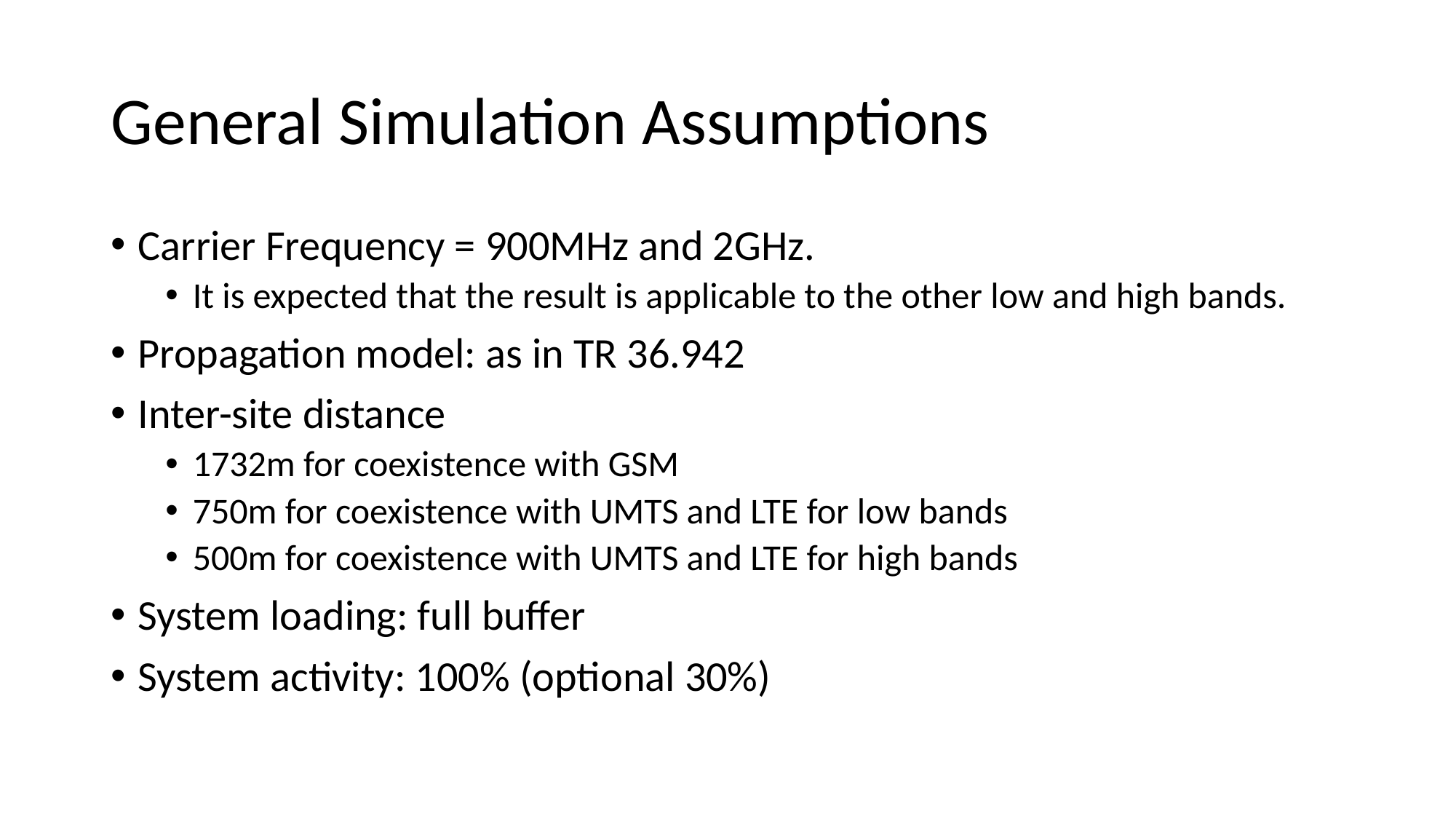

# General Simulation Assumptions
Carrier Frequency = 900MHz and 2GHz.
It is expected that the result is applicable to the other low and high bands.
Propagation model: as in TR 36.942
Inter-site distance
1732m for coexistence with GSM
750m for coexistence with UMTS and LTE for low bands
500m for coexistence with UMTS and LTE for high bands
System loading: full buffer
System activity: 100% (optional 30%)